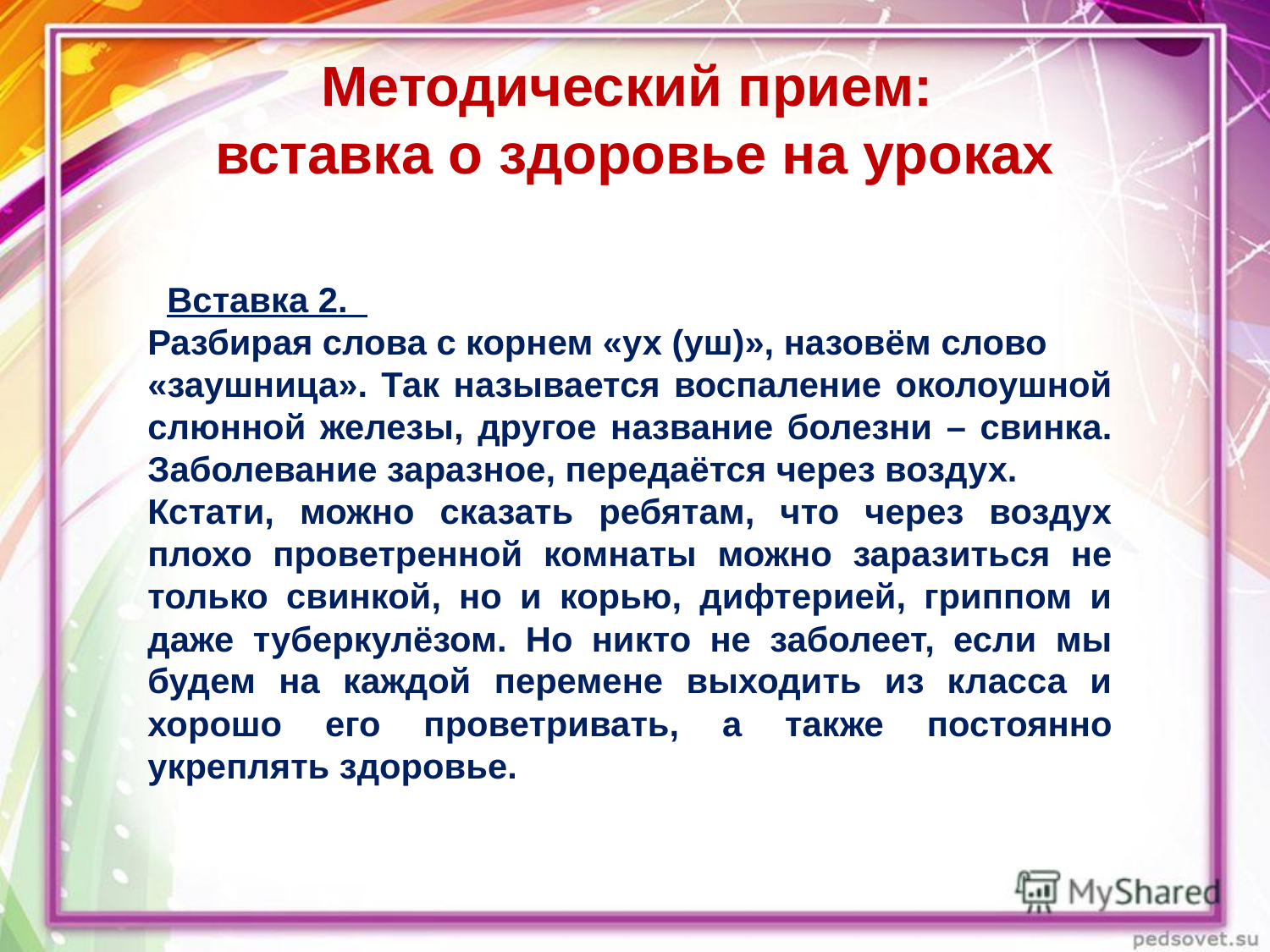

# Методический прием: вставка о здоровье на уроках
  Вставка 2.
Разбирая слова с корнем «ух (уш)», назовём слово
«заушница». Так называется воспаление околоушной слюнной железы, другое название болезни – свинка. Заболевание заразное, передаётся через воздух.
Кстати, можно сказать ребятам, что через воздух плохо проветренной комнаты можно заразиться не только свинкой, но и корью, дифтерией, гриппом и даже туберкулёзом. Но никто не заболеет, если мы будем на каждой перемене выходить из класса и хорошо его проветривать, а также постоянно укреплять здоровье.